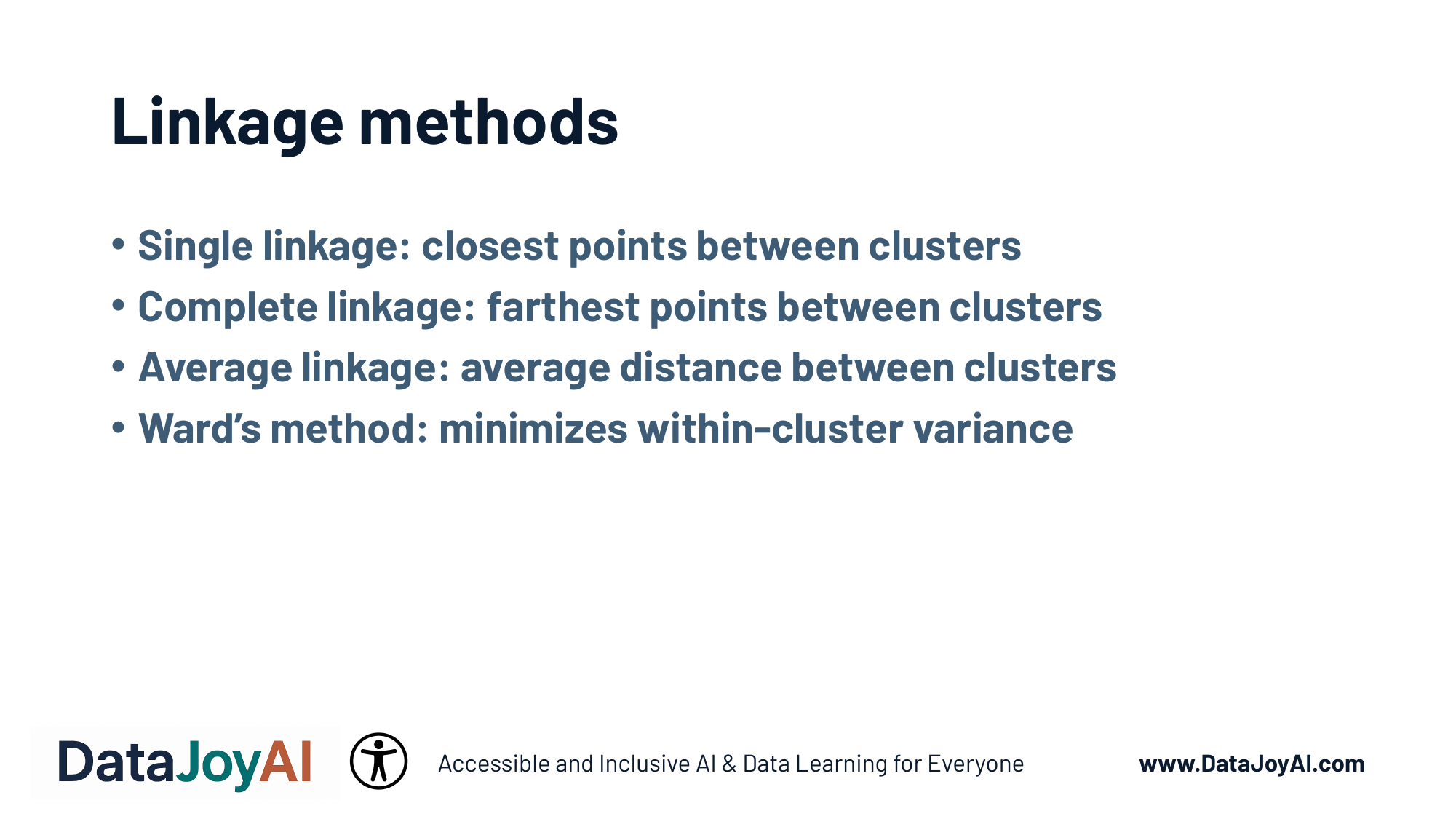

# Linkage methods
Single linkage: closest points between clusters
Complete linkage: farthest points between clusters
Average linkage: average distance between clusters
Ward’s method: minimizes within‑cluster variance